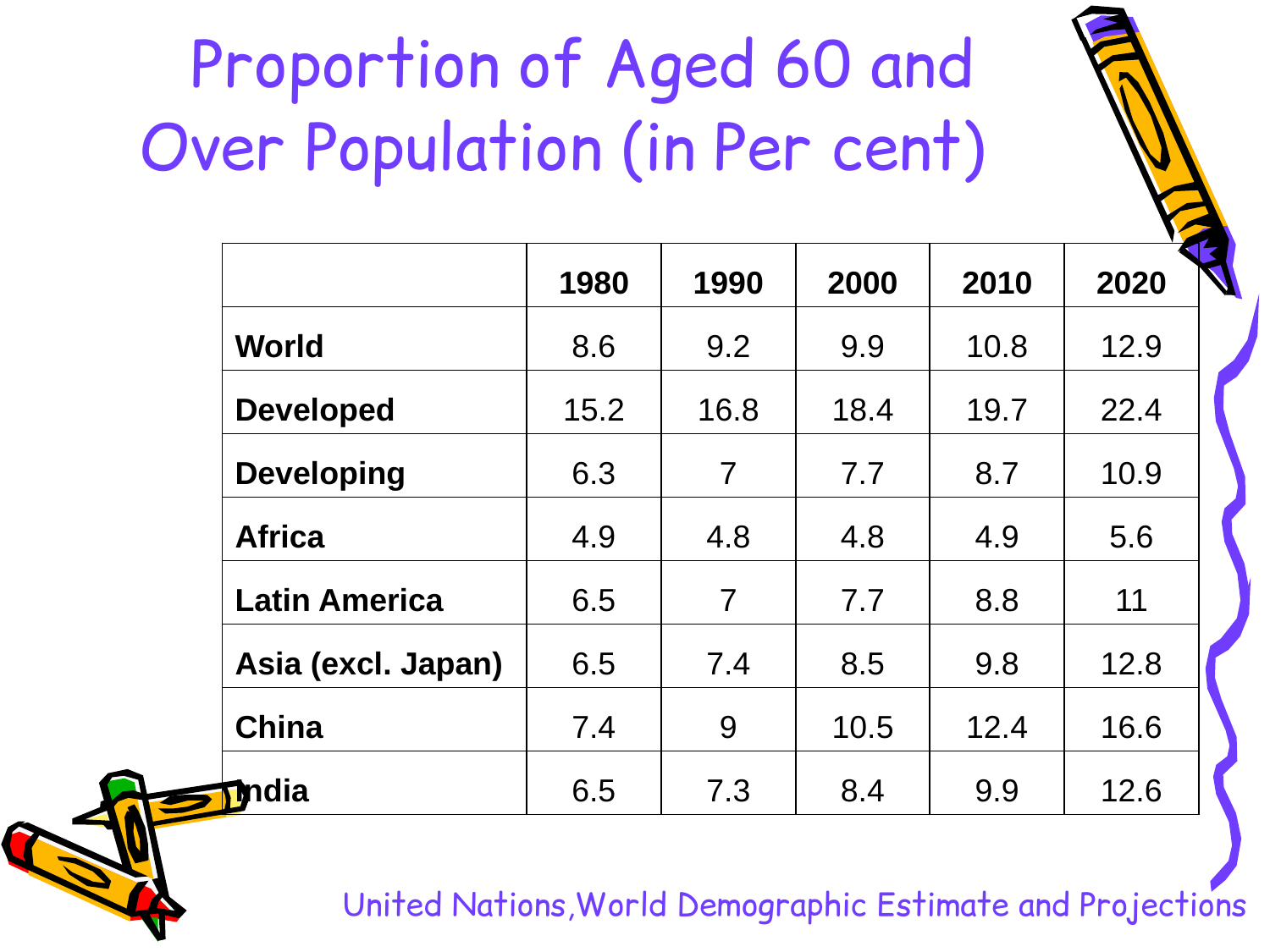

# Proportion of Aged 60 and Over Population (in Per cent)
|  | 1980 | 1990 | 2000 | 2010 | 2020 |
| --- | --- | --- | --- | --- | --- |
| World | 8.6 | 9.2 | 9.9 | 10.8 | 12.9 |
| Developed | 15.2 | 16.8 | 18.4 | 19.7 | 22.4 |
| Developing | 6.3 | 7 | 7.7 | 8.7 | 10.9 |
| Africa | 4.9 | 4.8 | 4.8 | 4.9 | 5.6 |
| Latin America | 6.5 | 7 | 7.7 | 8.8 | 11 |
| Asia (excl. Japan) | 6.5 | 7.4 | 8.5 | 9.8 | 12.8 |
| China | 7.4 | 9 | 10.5 | 12.4 | 16.6 |
| India | 6.5 | 7.3 | 8.4 | 9.9 | 12.6 |

United Nations,World Demographic Estimate and Projections